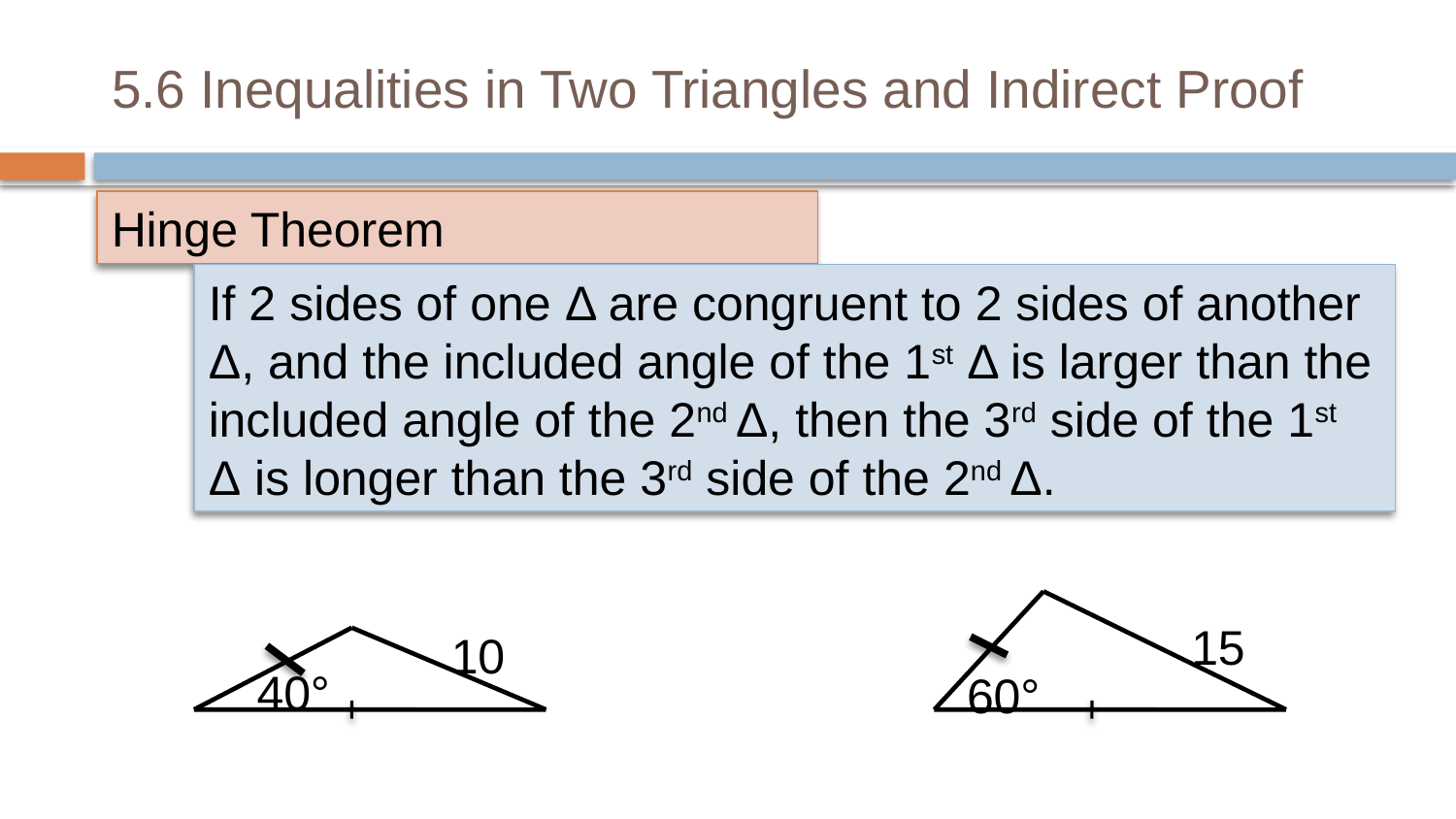

# 5.6 Inequalities in Two Triangles and Indirect Proof
Hinge Theorem
If 2 sides of one Δ are congruent to 2 sides of another Δ, and the included angle of the 1st Δ is larger than the included angle of the 2nd Δ, then the 3rd side of the 1st Δ is longer than the 3rd side of the 2nd Δ.
15
10
40°
60°